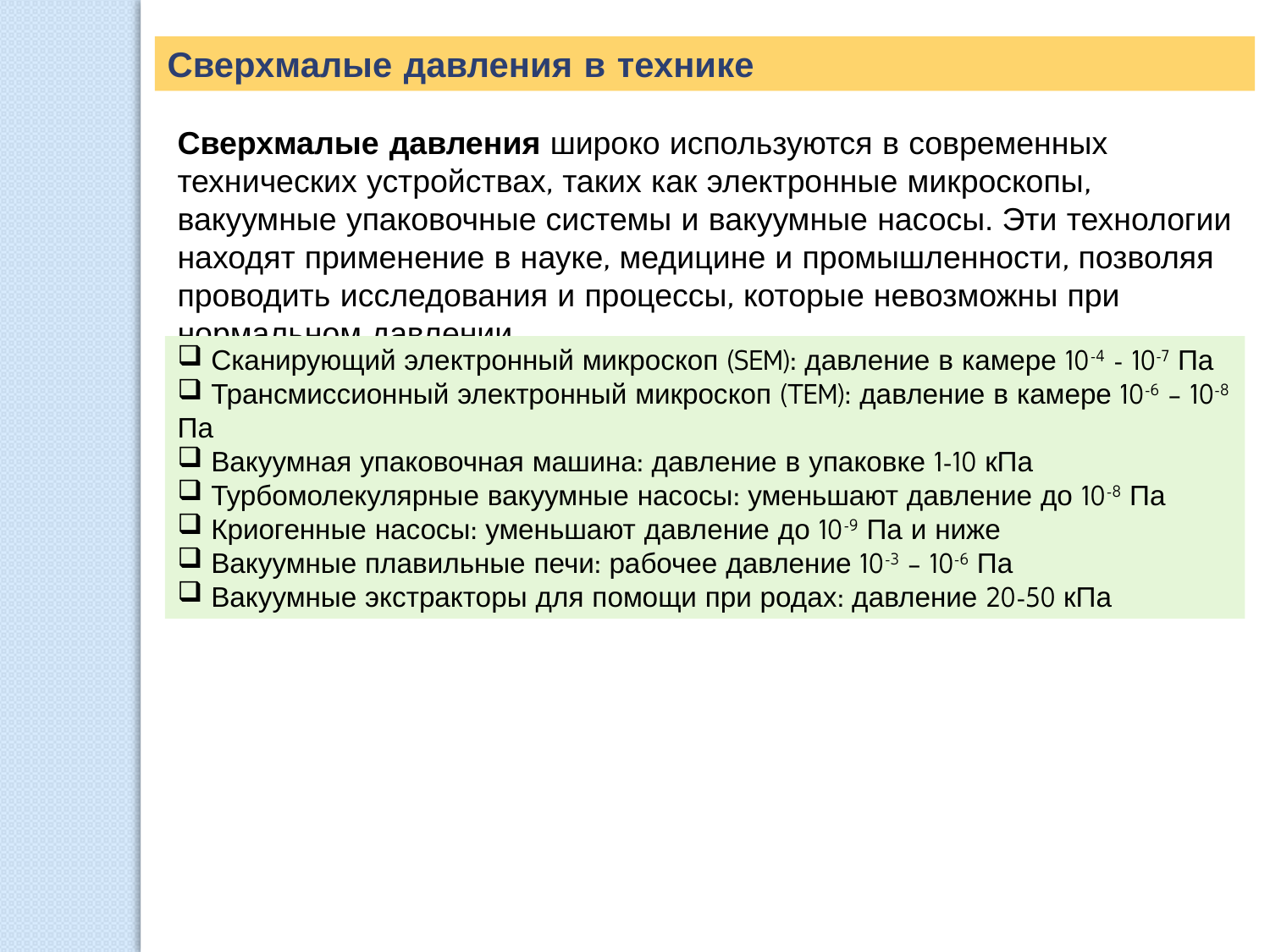

Сверхмалые давления в технике
Сверхмалые давления широко используются в современных технических устройствах, таких как электронные микроскопы, вакуумные упаковочные системы и вакуумные насосы. Эти технологии находят применение в науке, медицине и промышленности, позволяя проводить исследования и процессы, которые невозможны при нормальном давлении.
 Сканирующий электронный микроскоп (SEM): давление в камере 10−4 - 10−7 Па
 Трансмиссионный электронный микроскоп (TEM): давление в камере 10−6 – 10−8 Па
 Вакуумная упаковочная машина: давление в упаковке 1-10 кПа
 Турбомолекулярные вакуумные насосы: уменьшают давление до 10-8 Па
 Криогенные насосы: уменьшают давление до 10-9 Па и ниже
 Вакуумные плавильные печи: рабочее давление 10-3 – 10-6 Па
 Вакуумные экстракторы для помощи при родах: давление 20-50 кПа